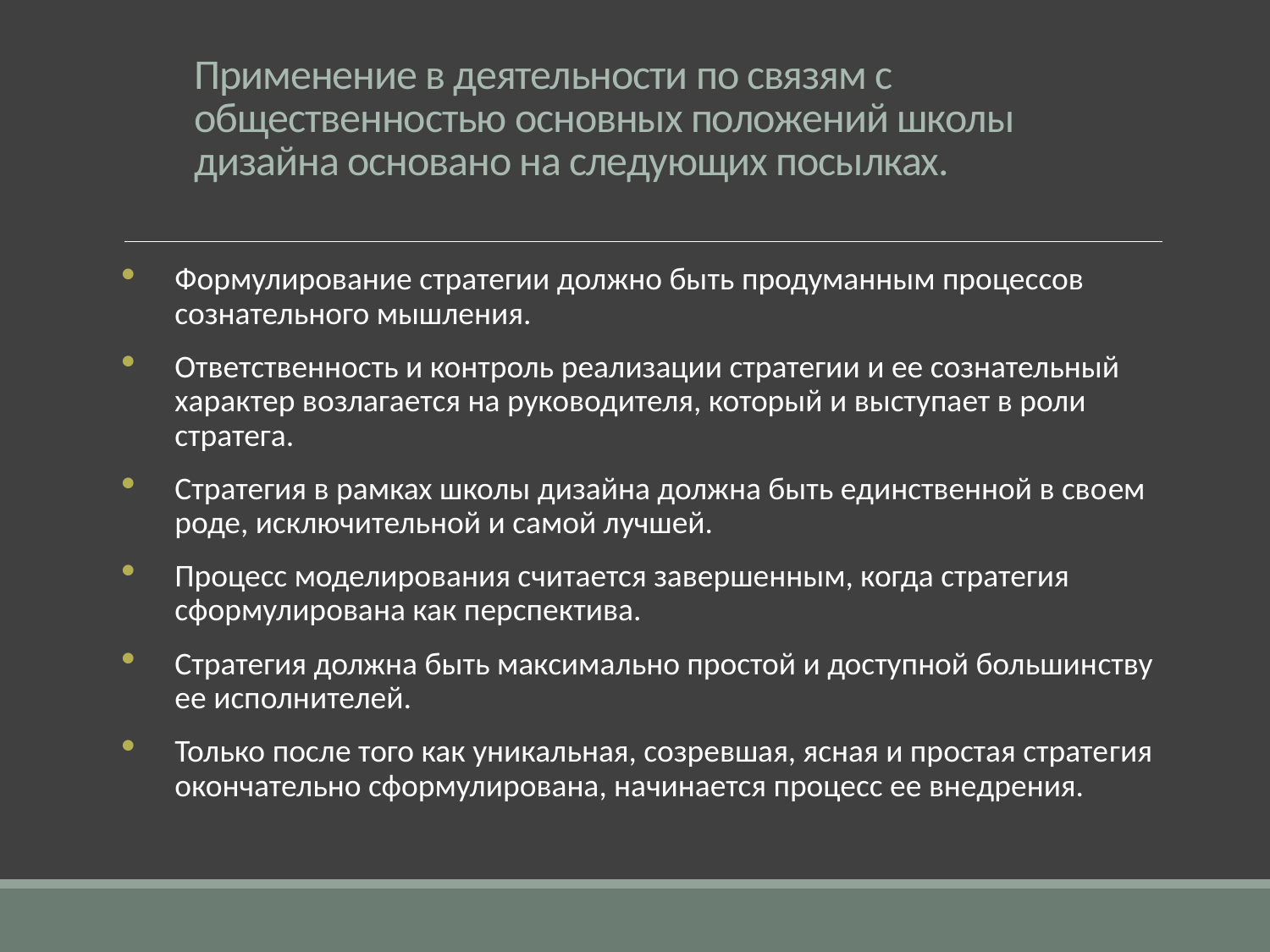

# Применение в деятельности по связям с общественностью основных положений школы дизайна основано на следующих посылках.
Формулирование стратегии должно быть продуманным процессов сознательного мышления.
Ответственность и контроль реализации стратегии и ее сознательный характер возлагается на руководителя, который и выступает в роли стратега.
Стратегия в рамках школы дизайна должна быть единственной в сво­ем роде, исключительной и самой лучшей.
Процесс моделирования считается завершенным, когда стратегия сформулирована как перспектива.
Стратегия должна быть максимально простой и доступной большин­ству ее исполнителей.
Только после того как уникальная, созревшая, ясная и простая страте­гия окончательно сформулирована, начинается процесс ее внедрения.